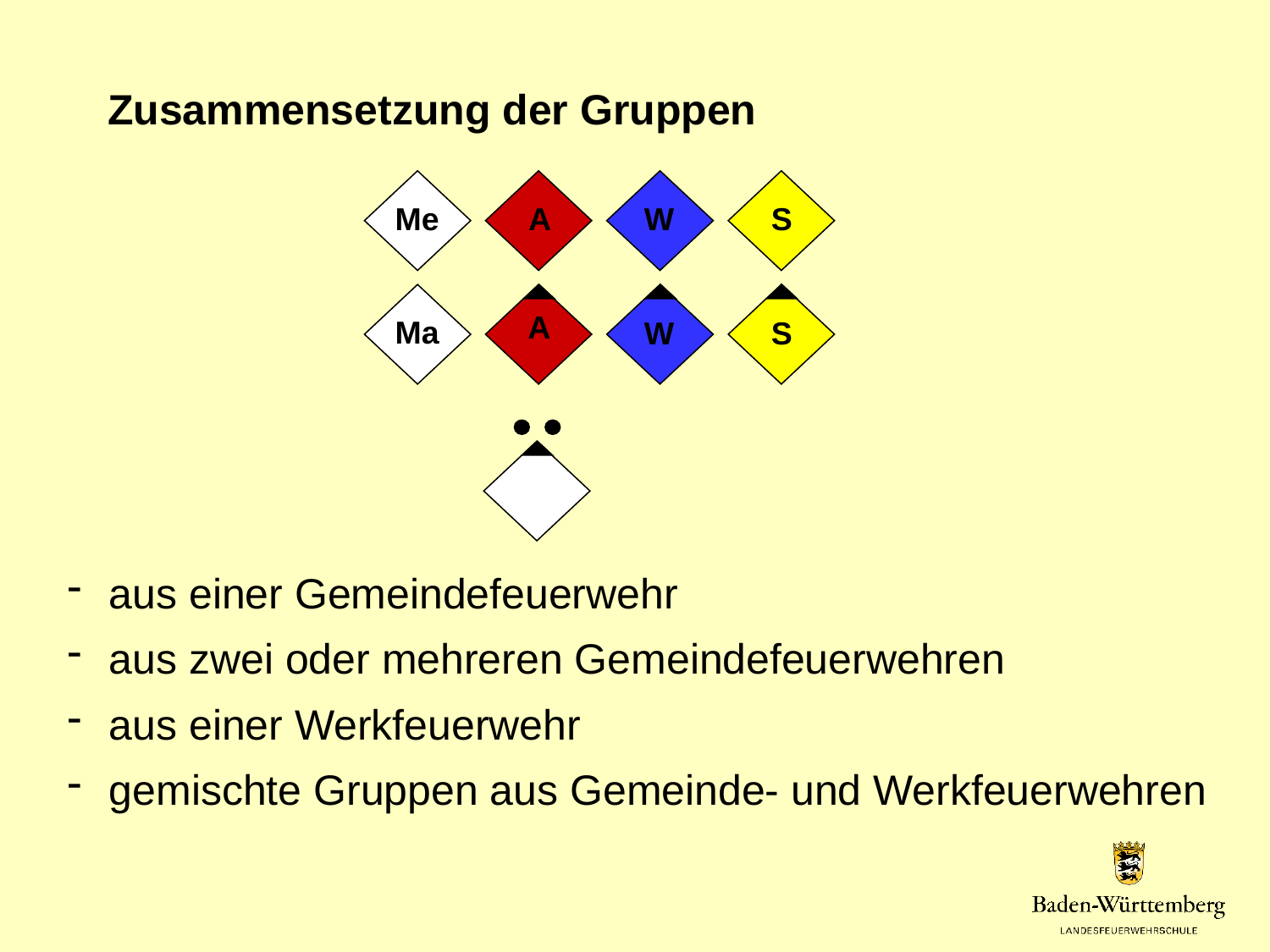

Zusammensetzung der Gruppen

Me
A
W
S

A
Ma
W
S

 aus einer Gemeindefeuerwehr
 aus zwei oder mehreren Gemeindefeuerwehren
 aus einer Werkfeuerwehr
 gemischte Gruppen aus Gemeinde- und Werkfeuerwehren